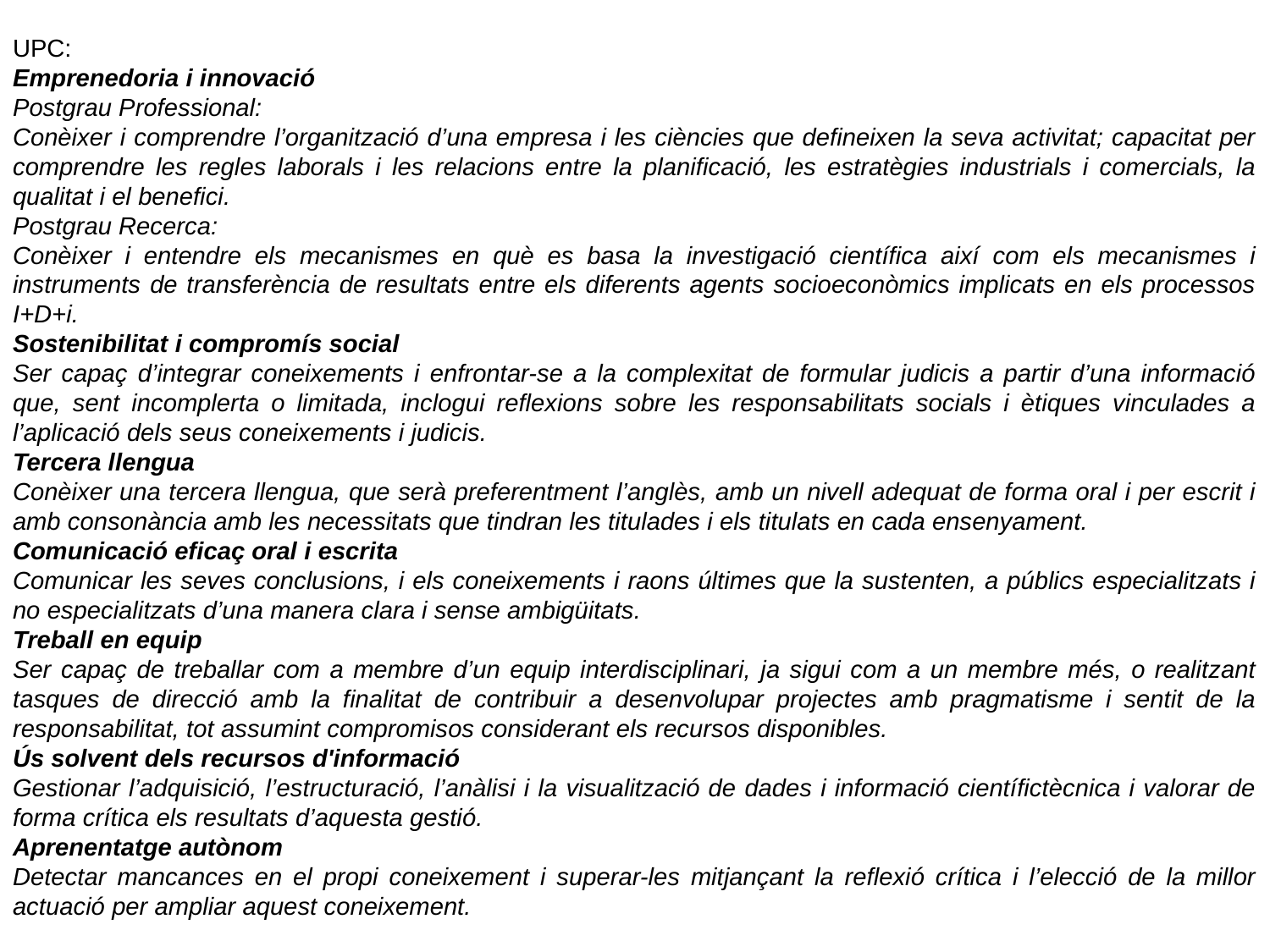

UPC:
Emprenedoria i innovació
Postgrau Professional:
Conèixer i comprendre l’organització d’una empresa i les ciències que defineixen la seva activitat; capacitat per comprendre les regles laborals i les relacions entre la planificació, les estratègies industrials i comercials, la qualitat i el benefici.
Postgrau Recerca:
Conèixer i entendre els mecanismes en què es basa la investigació científica així com els mecanismes i instruments de transferència de resultats entre els diferents agents socioeconòmics implicats en els processos I+D+i.
Sostenibilitat i compromís social
Ser capaç d’integrar coneixements i enfrontar-se a la complexitat de formular judicis a partir d’una informació que, sent incomplerta o limitada, inclogui reflexions sobre les responsabilitats socials i ètiques vinculades a l’aplicació dels seus coneixements i judicis.
Tercera llengua
Conèixer una tercera llengua, que serà preferentment l’anglès, amb un nivell adequat de forma oral i per escrit i amb consonància amb les necessitats que tindran les titulades i els titulats en cada ensenyament.
Comunicació eficaç oral i escrita
Comunicar les seves conclusions, i els coneixements i raons últimes que la sustenten, a públics especialitzats i no especialitzats d’una manera clara i sense ambigüitats.
Treball en equip
Ser capaç de treballar com a membre d’un equip interdisciplinari, ja sigui com a un membre més, o realitzant tasques de direcció amb la finalitat de contribuir a desenvolupar projectes amb pragmatisme i sentit de la responsabilitat, tot assumint compromisos considerant els recursos disponibles.
Ús solvent dels recursos d'informació
Gestionar l’adquisició, l’estructuració, l’anàlisi i la visualització de dades i informació científictècnica i valorar de forma crítica els resultats d’aquesta gestió.
Aprenentatge autònom
Detectar mancances en el propi coneixement i superar-les mitjançant la reflexió crítica i l’elecció de la millor actuació per ampliar aquest coneixement.